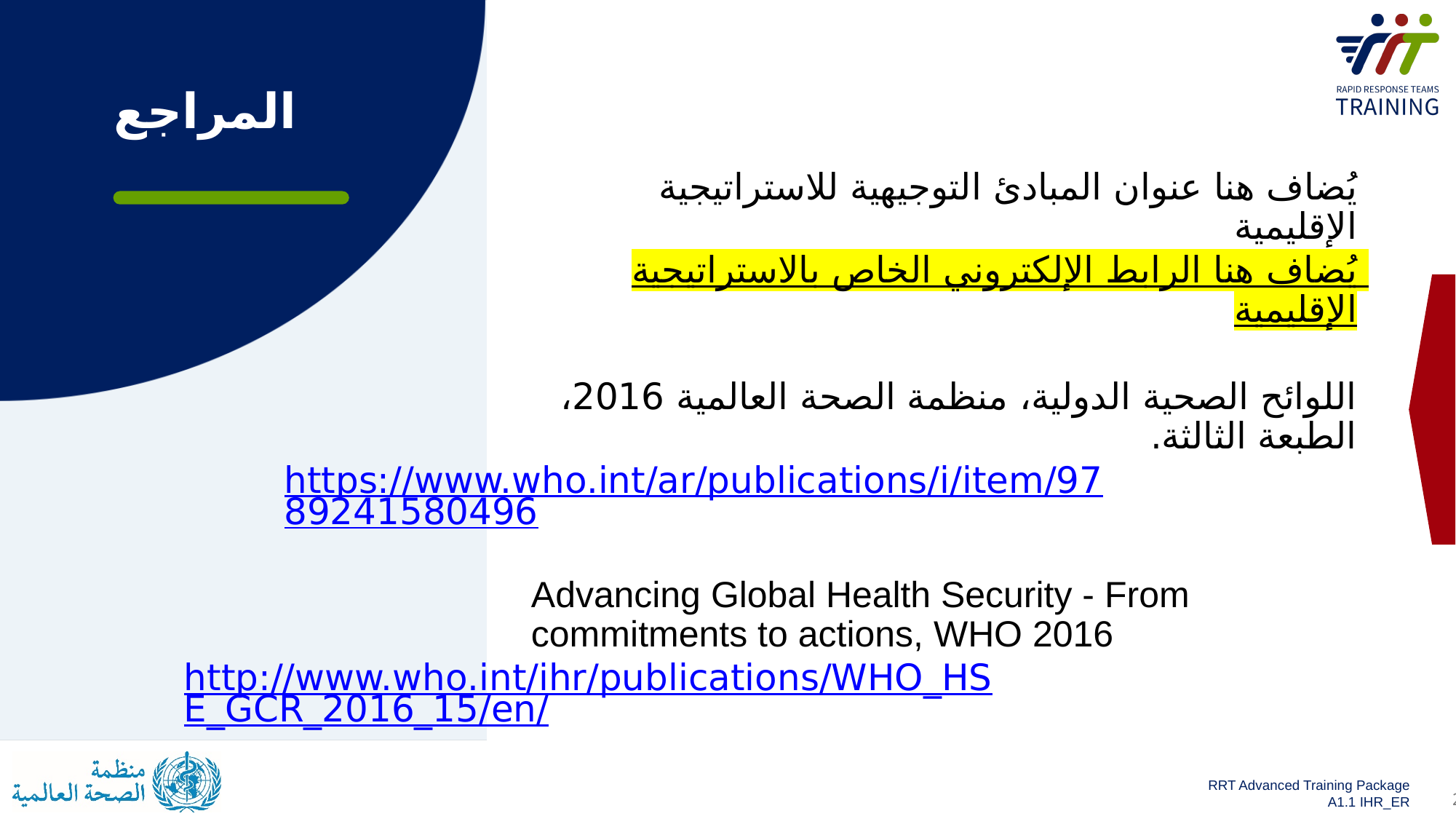

# المراجع
يُضاف هنا عنوان المبادئ التوجيهية للاستراتيجية الإقليمية
يُضاف هنا الرابط الإلكتروني الخاص بالاستراتيجية الإقليمية

اللوائح الصحية الدولية، منظمة الصحة العالمية 2016، الطبعة الثالثة.
https://www.who.int/ar/publications/i/item/9789241580496
Advancing Global Health Security - From commitments to actions, WHO 2016
http://www.who.int/ihr/publications/WHO_HSE_GCR_2016_15/en/